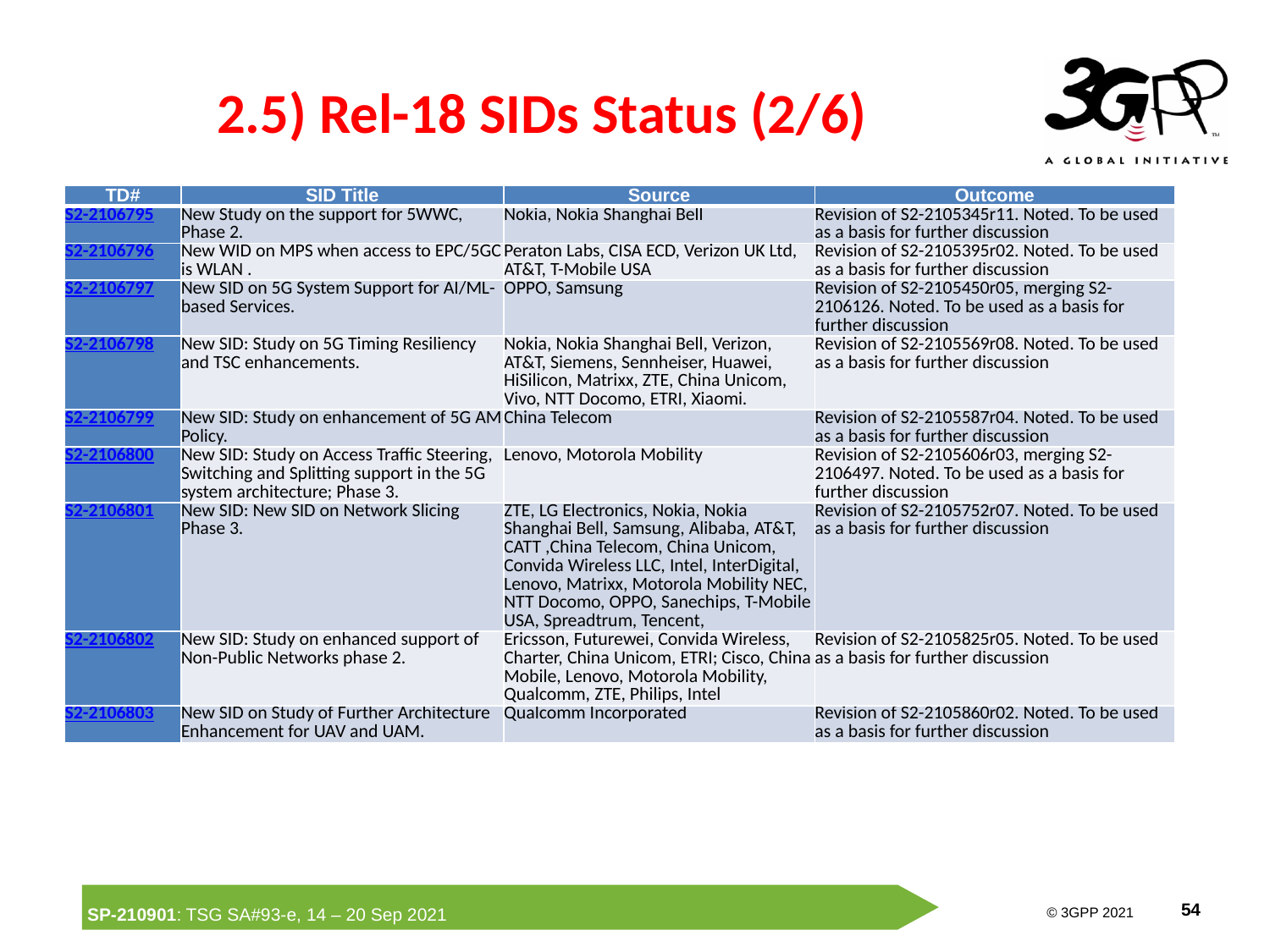

# 2.5) Rel-18 SIDs Status (2/6)
| TD# | SID Title | Source | Outcome |
| --- | --- | --- | --- |
| S2-2106795 | New Study on the support for 5WWC, Phase 2. | Nokia, Nokia Shanghai Bell | Revision of S2-2105345r11. Noted. To be used as a basis for further discussion |
| S2-2106796 | New WID on MPS when access to EPC/5GC is WLAN . | Peraton Labs, CISA ECD, Verizon UK Ltd, AT&T, T-Mobile USA | Revision of S2-2105395r02. Noted. To be used as a basis for further discussion |
| S2-2106797 | New SID on 5G System Support for AI/ML-based Services. | OPPO, Samsung | Revision of S2-2105450r05, merging S2-2106126. Noted. To be used as a basis for further discussion |
| S2-2106798 | New SID: Study on 5G Timing Resiliency and TSC enhancements. | Nokia, Nokia Shanghai Bell, Verizon, AT&T, Siemens, Sennheiser, Huawei, HiSilicon, Matrixx, ZTE, China Unicom, Vivo, NTT Docomo, ETRI, Xiaomi. | Revision of S2-2105569r08. Noted. To be used as a basis for further discussion |
| S2-2106799 | New SID: Study on enhancement of 5G AM Policy. | China Telecom | Revision of S2-2105587r04. Noted. To be used as a basis for further discussion |
| S2-2106800 | New SID: Study on Access Traffic Steering, Switching and Splitting support in the 5G system architecture; Phase 3. | Lenovo, Motorola Mobility | Revision of S2-2105606r03, merging S2-2106497. Noted. To be used as a basis for further discussion |
| S2-2106801 | New SID: New SID on Network Slicing Phase 3. | ZTE, LG Electronics, Nokia, Nokia Shanghai Bell, Samsung, Alibaba, AT&T, CATT ,China Telecom, China Unicom, Convida Wireless LLC, Intel, InterDigital, Lenovo, Matrixx, Motorola Mobility NEC, NTT Docomo, OPPO, Sanechips, T-Mobile USA, Spreadtrum, Tencent, | Revision of S2-2105752r07. Noted. To be used as a basis for further discussion |
| S2-2106802 | New SID: Study on enhanced support of Non-Public Networks phase 2. | Ericsson, Futurewei, Convida Wireless, Charter, China Unicom, ETRI; Cisco, China Mobile, Lenovo, Motorola Mobility, Qualcomm, ZTE, Philips, Intel | Revision of S2-2105825r05. Noted. To be used as a basis for further discussion |
| S2-2106803 | New SID on Study of Further Architecture Enhancement for UAV and UAM. | Qualcomm Incorporated | Revision of S2-2105860r02. Noted. To be used as a basis for further discussion |